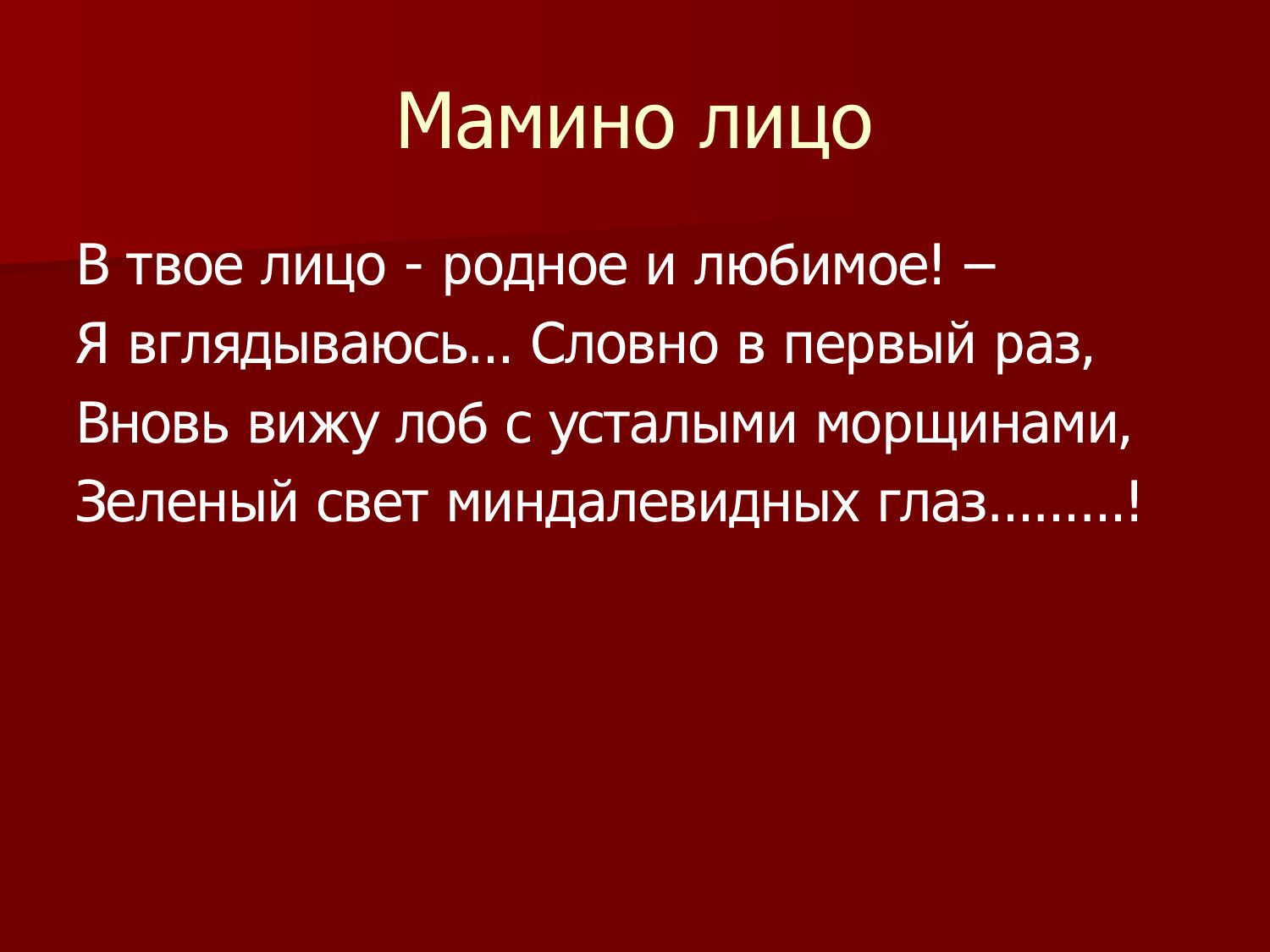

# Мамино лицо
В твое лицо - родное и любимое! –
Я вглядываюсь… Словно в первый раз,
Вновь вижу лоб с усталыми морщинами,
Зеленый свет миндалевидных глаз………!